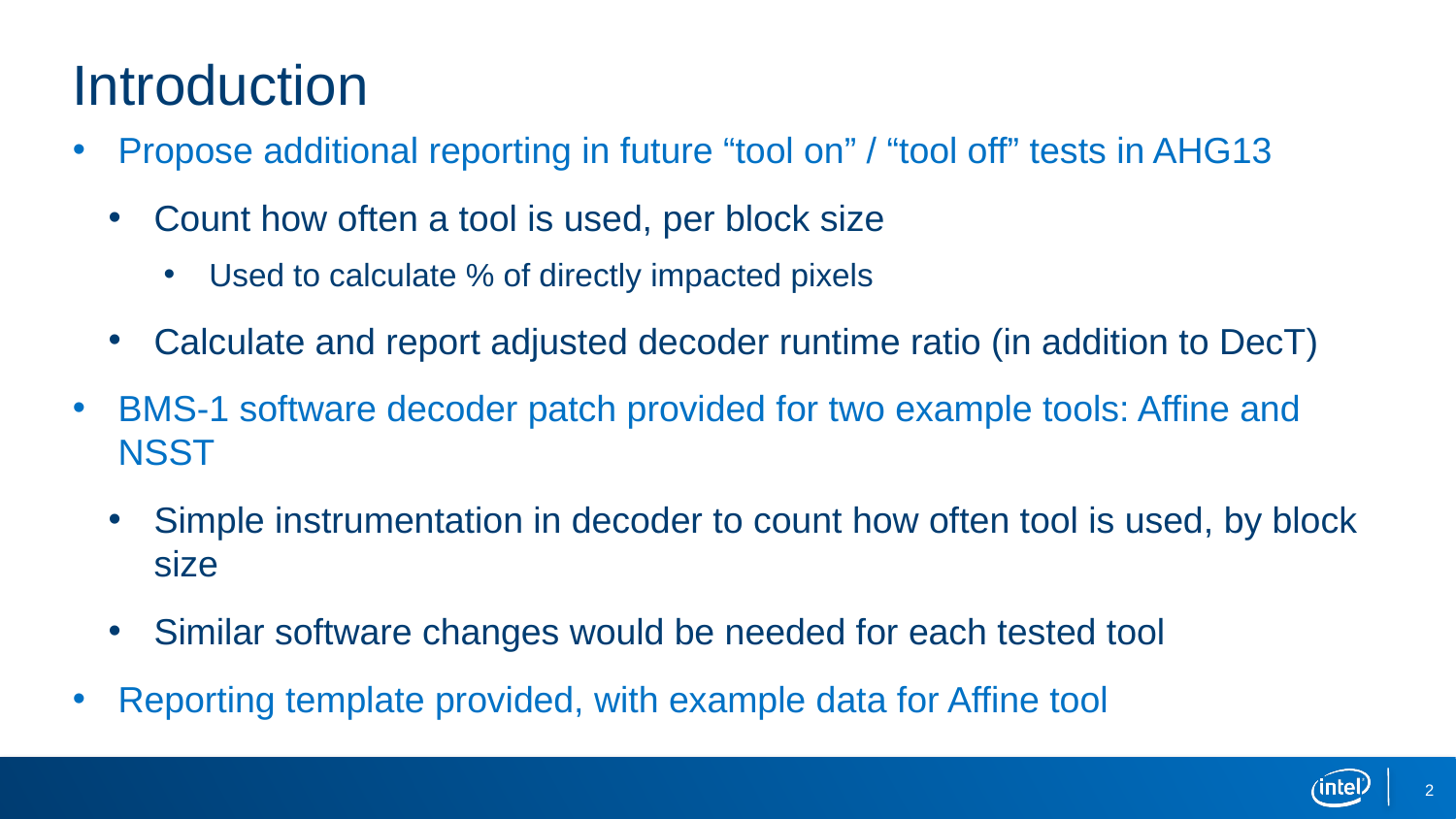

# Introduction
Propose additional reporting in future “tool on” / “tool off” tests in AHG13
Count how often a tool is used, per block size
Used to calculate % of directly impacted pixels
Calculate and report adjusted decoder runtime ratio (in addition to DecT)
BMS-1 software decoder patch provided for two example tools: Affine and NSST
Simple instrumentation in decoder to count how often tool is used, by block size
Similar software changes would be needed for each tested tool
Reporting template provided, with example data for Affine tool

2